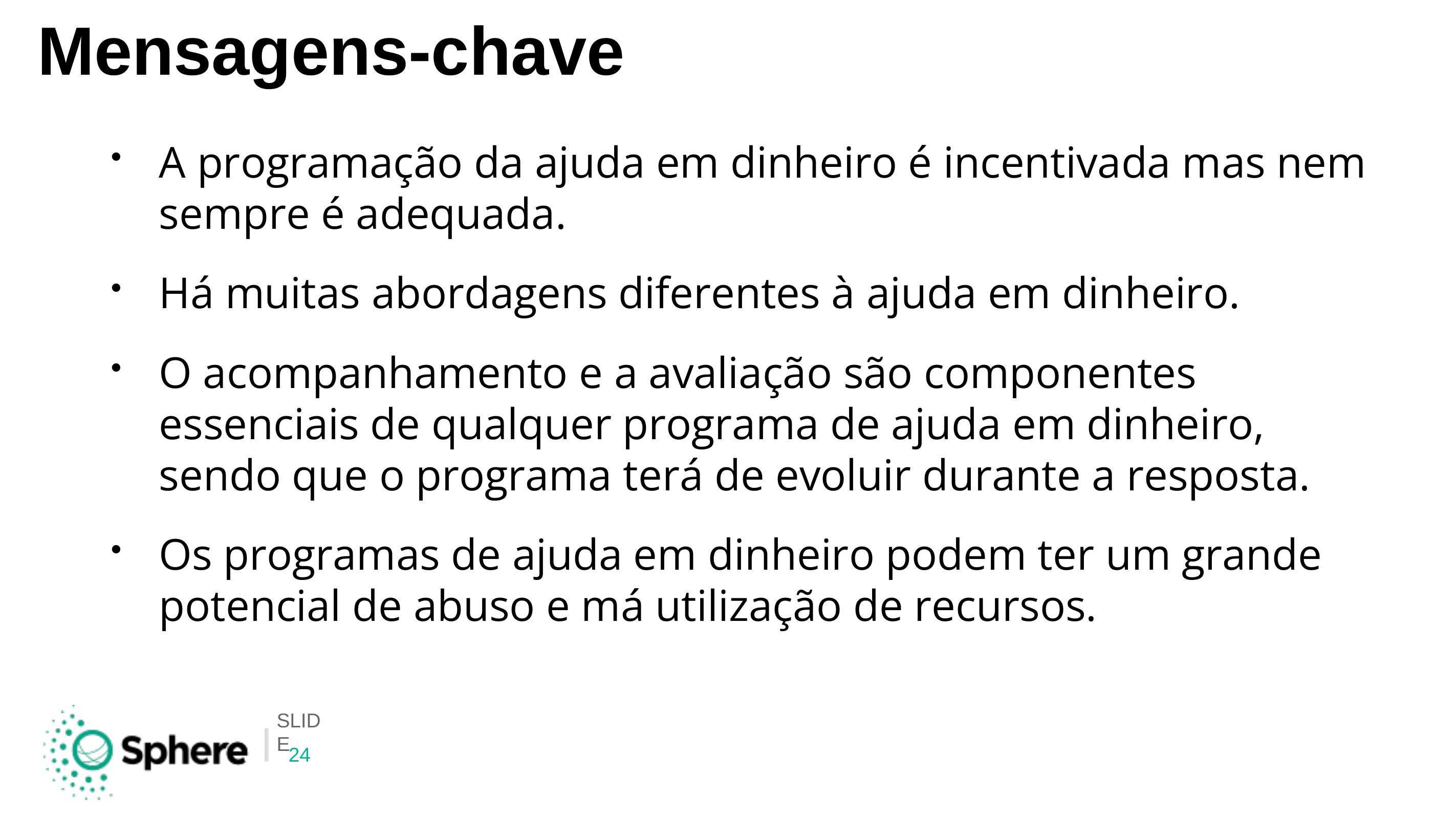

# Mensagens-chave
A programação da ajuda em dinheiro é incentivada mas nem sempre é adequada.
Há muitas abordagens diferentes à ajuda em dinheiro.
O acompanhamento e a avaliação são componentes essenciais de qualquer programa de ajuda em dinheiro, sendo que o programa terá de evoluir durante a resposta.
Os programas de ajuda em dinheiro podem ter um grande potencial de abuso e má utilização de recursos.
24